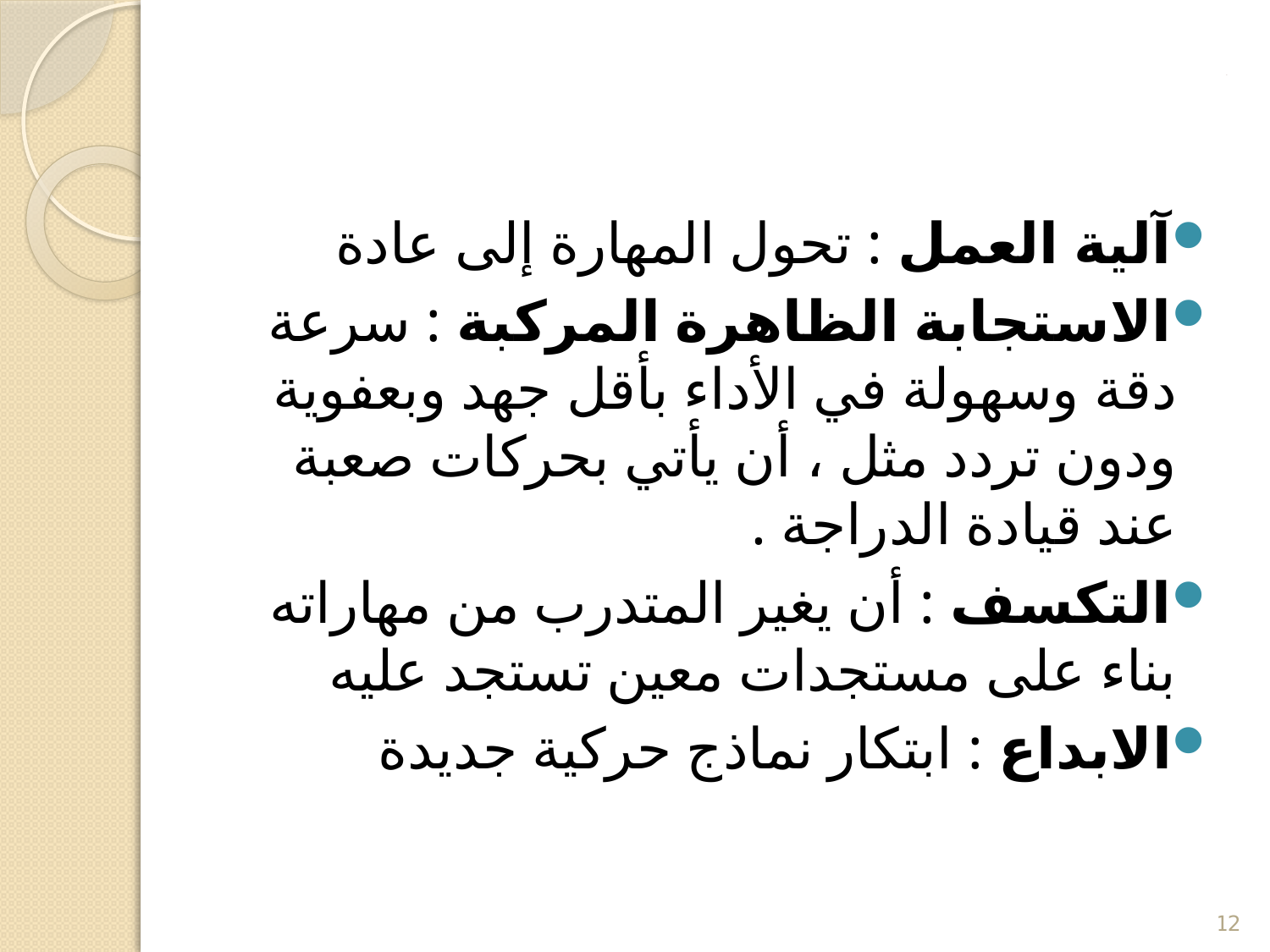

# _
آلية العمل : تحول المهارة إلى عادة
الاستجابة الظاهرة المركبة : سرعة دقة وسهولة في الأداء بأقل جهد وبعفوية ودون تردد مثل ، أن يأتي بحركات صعبة عند قيادة الدراجة .
التكسف : أن يغير المتدرب من مهاراته بناء على مستجدات معين تستجد عليه
الابداع : ابتكار نماذج حركية جديدة
12